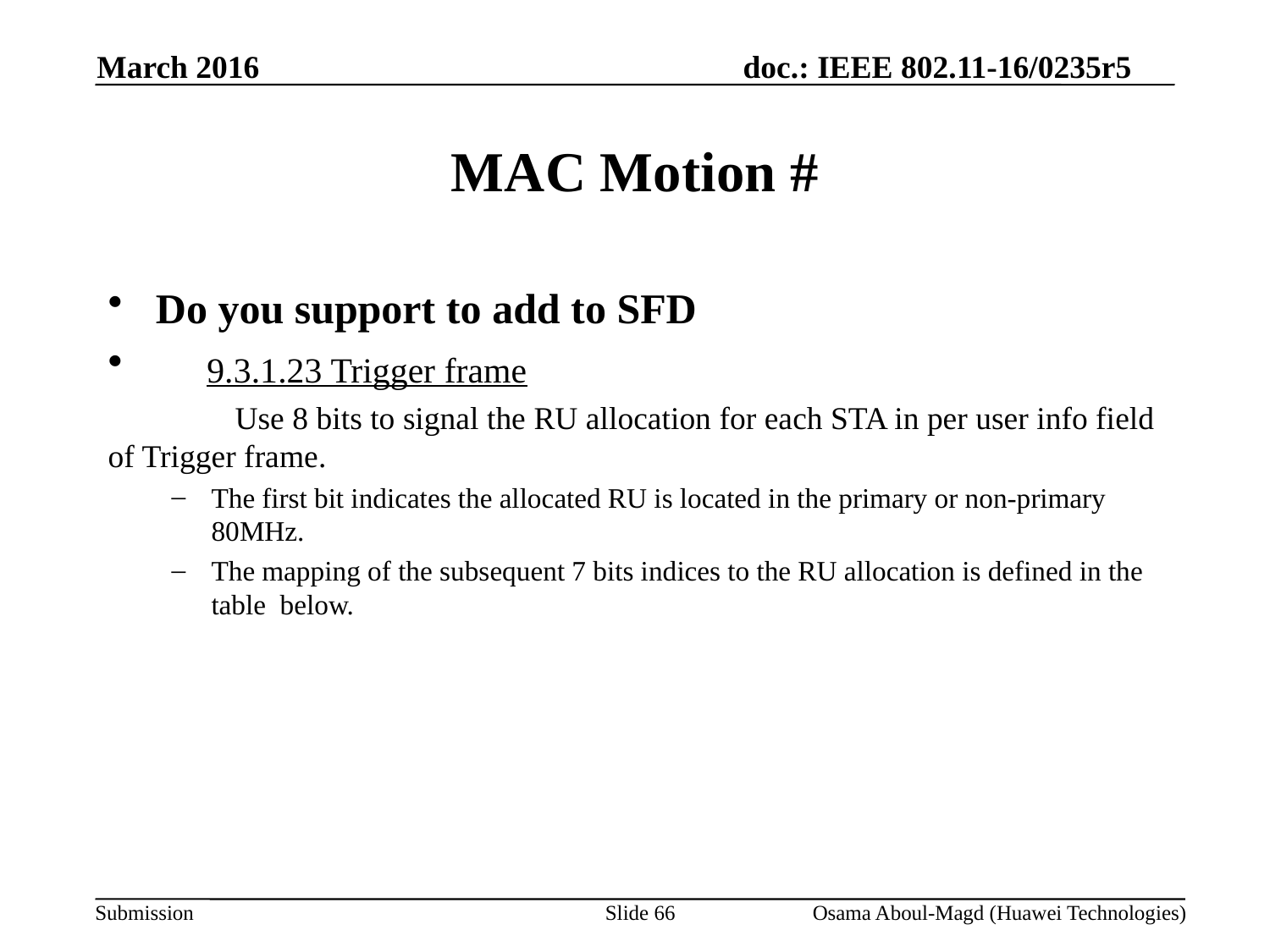

March 2016
# MAC Motion #
Do you support to add to SFD
     9.3.1.23 Trigger frame
	Use 8 bits to signal the RU allocation for each STA in per user info field of Trigger frame.
The first bit indicates the allocated RU is located in the primary or non-primary 80MHz.
The mapping of the subsequent 7 bits indices to the RU allocation is defined in the table  below.

Slide 66
Osama Aboul-Magd (Huawei Technologies)